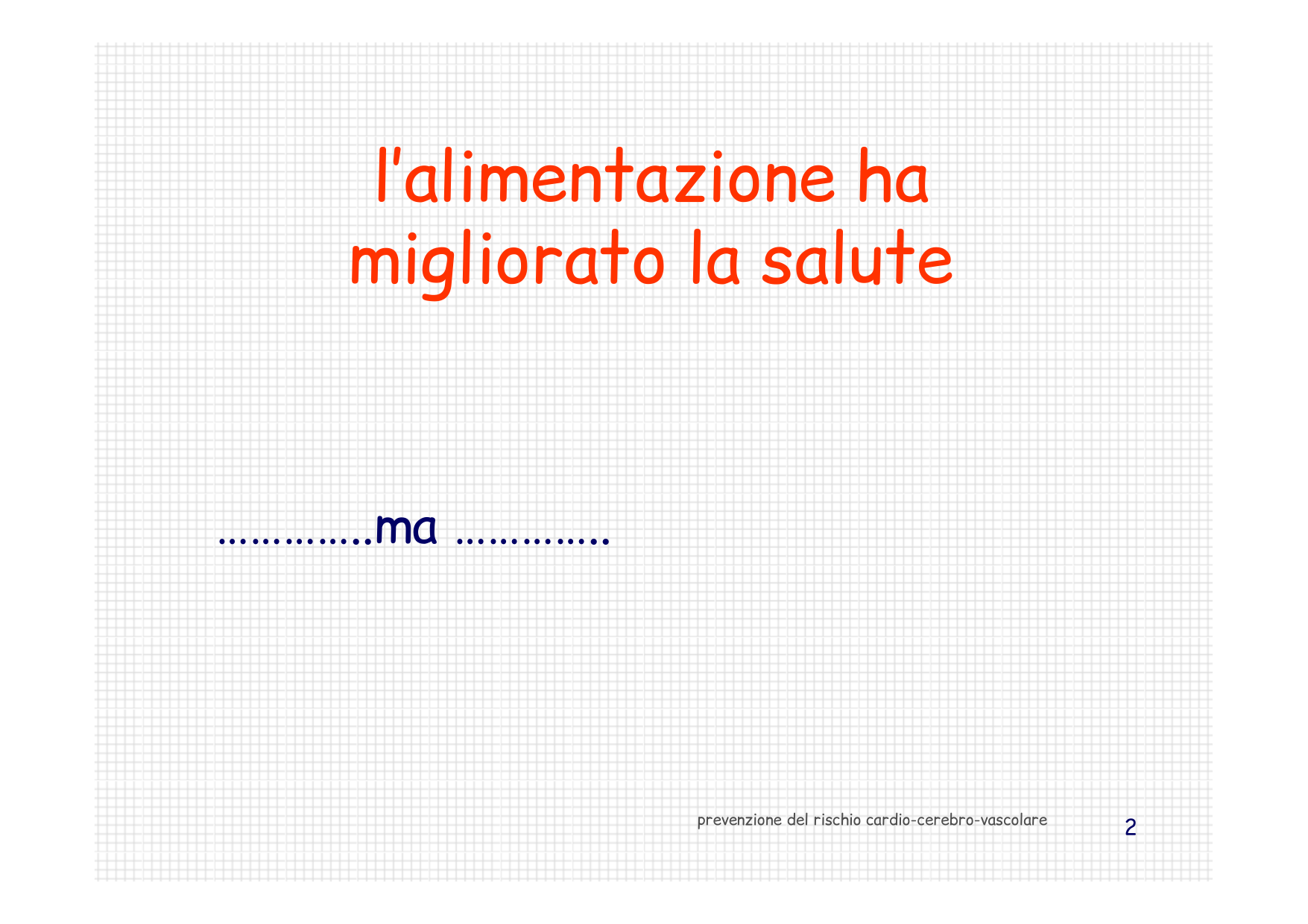

# l’alimentazione ha migliorato la salute

…………..ma …………..
prevenzione del rischio cardio-cerebro-vascolare
2